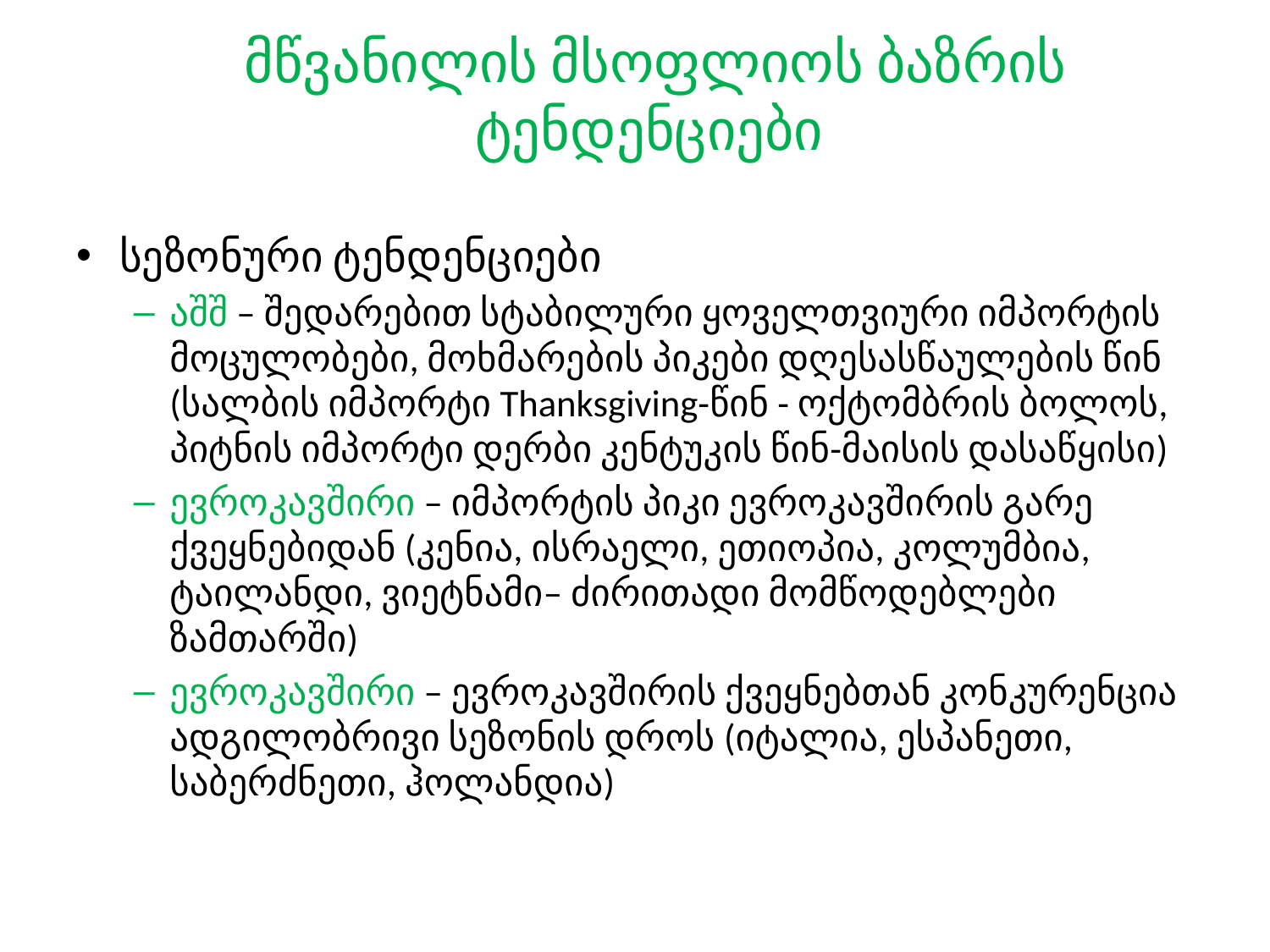

მწვანილის მსოფლიოს ბაზრის ტენდენციები
სეზონური ტენდენციები
აშშ – შედარებით სტაბილური ყოველთვიური იმპორტის მოცულობები, მოხმარების პიკები დღესასწაულების წინ (სალბის იმპორტი Thanksgiving-წინ - ოქტომბრის ბოლოს, პიტნის იმპორტი დერბი კენტუკის წინ-მაისის დასაწყისი)
ევროკავშირი – იმპორტის პიკი ევროკავშირის გარე ქვეყნებიდან (კენია, ისრაელი, ეთიოპია, კოლუმბია, ტაილანდი, ვიეტნამი– ძირითადი მომწოდებლები ზამთარში)
ევროკავშირი – ევროკავშირის ქვეყნებთან კონკურენცია ადგილობრივი სეზონის დროს (იტალია, ესპანეთი, საბერძნეთი, ჰოლანდია)